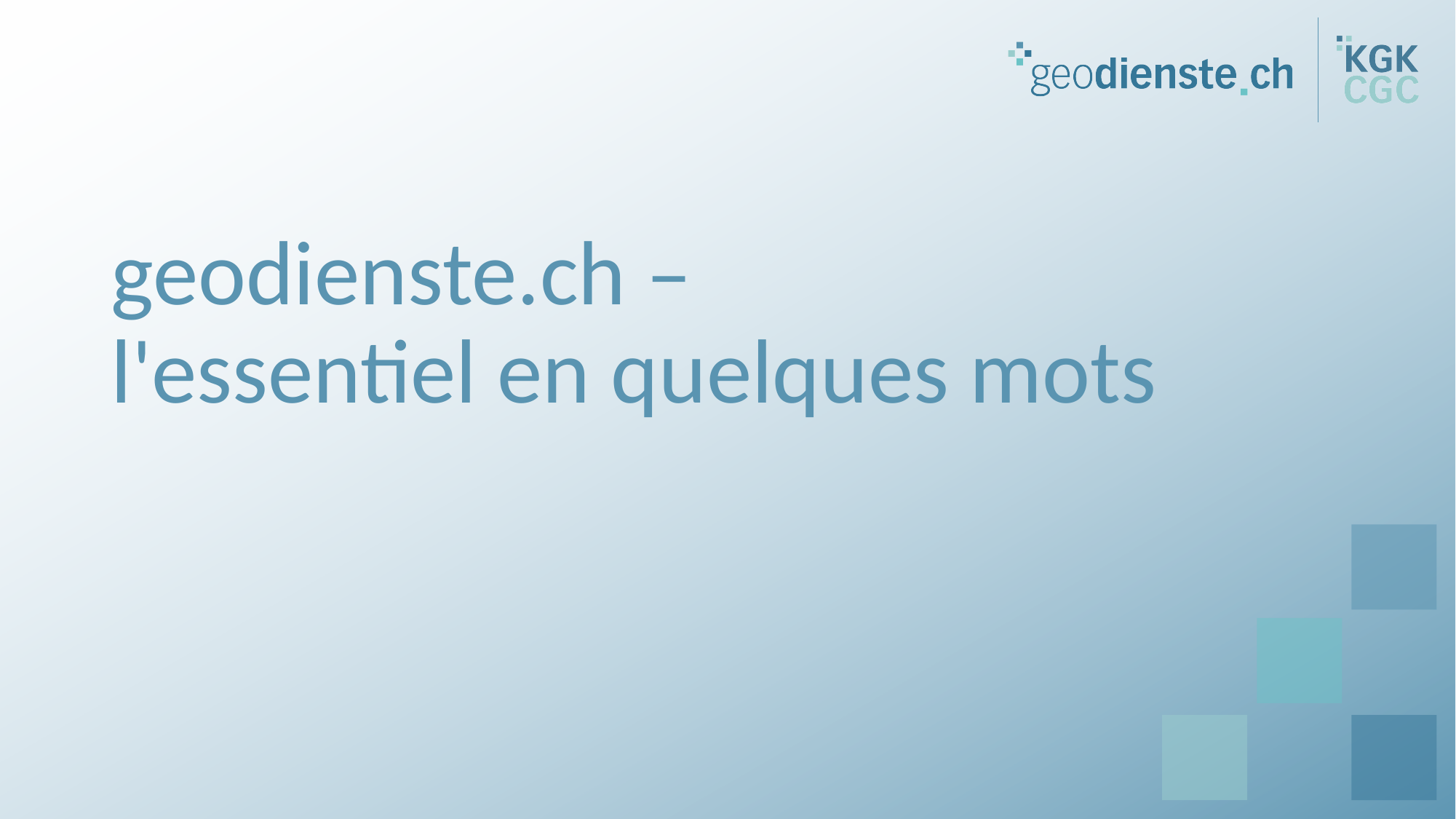

# geodienste.ch – l'essentiel en quelques mots